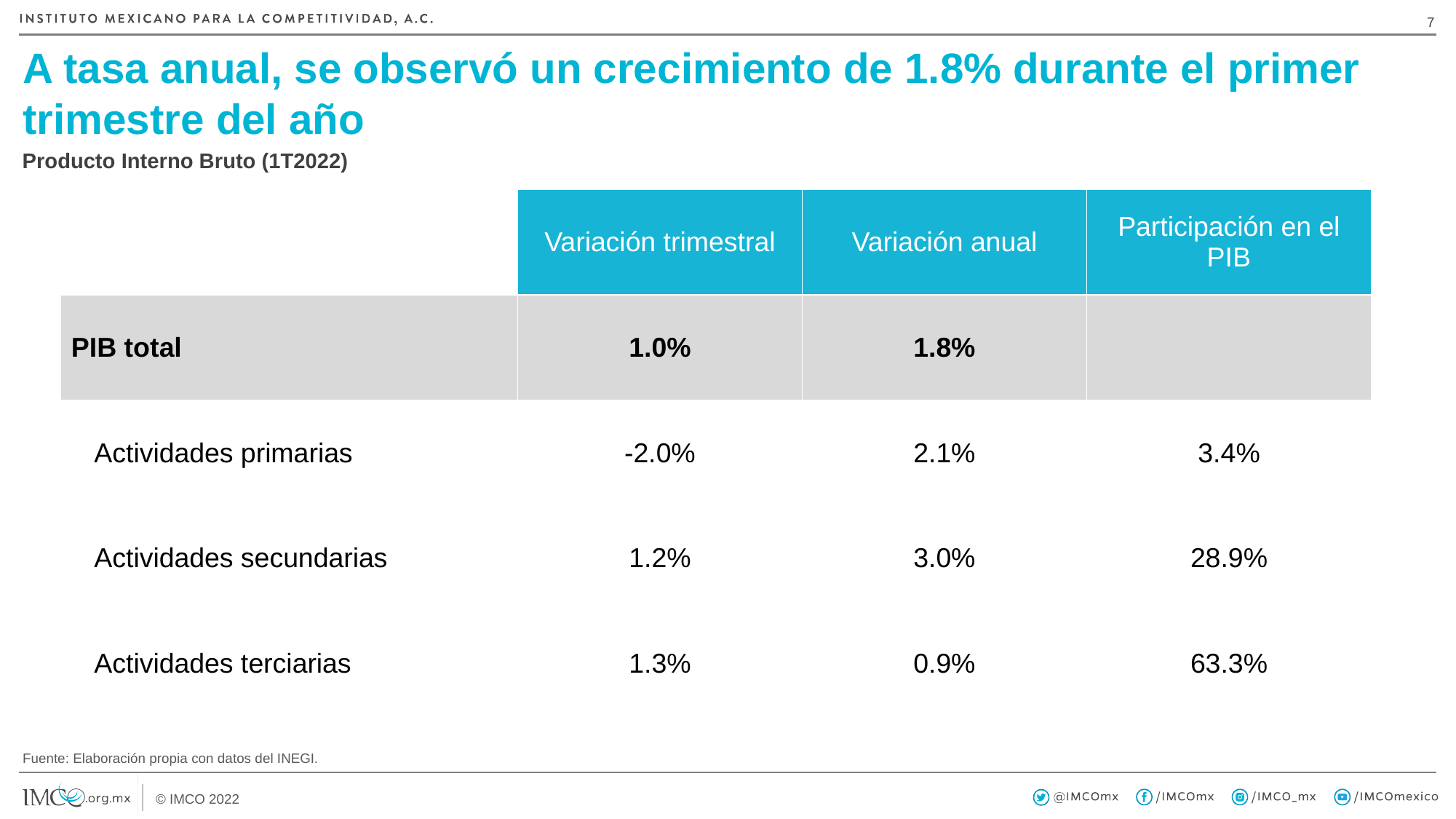

7
# A tasa anual, se observó un crecimiento de 1.8% durante el primer trimestre del año
Producto Interno Bruto (1T2022)
|  | Variación trimestral | Variación anual | Participación en el PIB |
| --- | --- | --- | --- |
| PIB total | 1.0% | 1.8% |  |
| Actividades primarias | -2.0% | 2.1% | 3.4% |
| Actividades secundarias | 1.2% | 3.0% | 28.9% |
| Actividades terciarias | 1.3% | 0.9% | 63.3% |
Fuente: Elaboración propia con datos del INEGI.